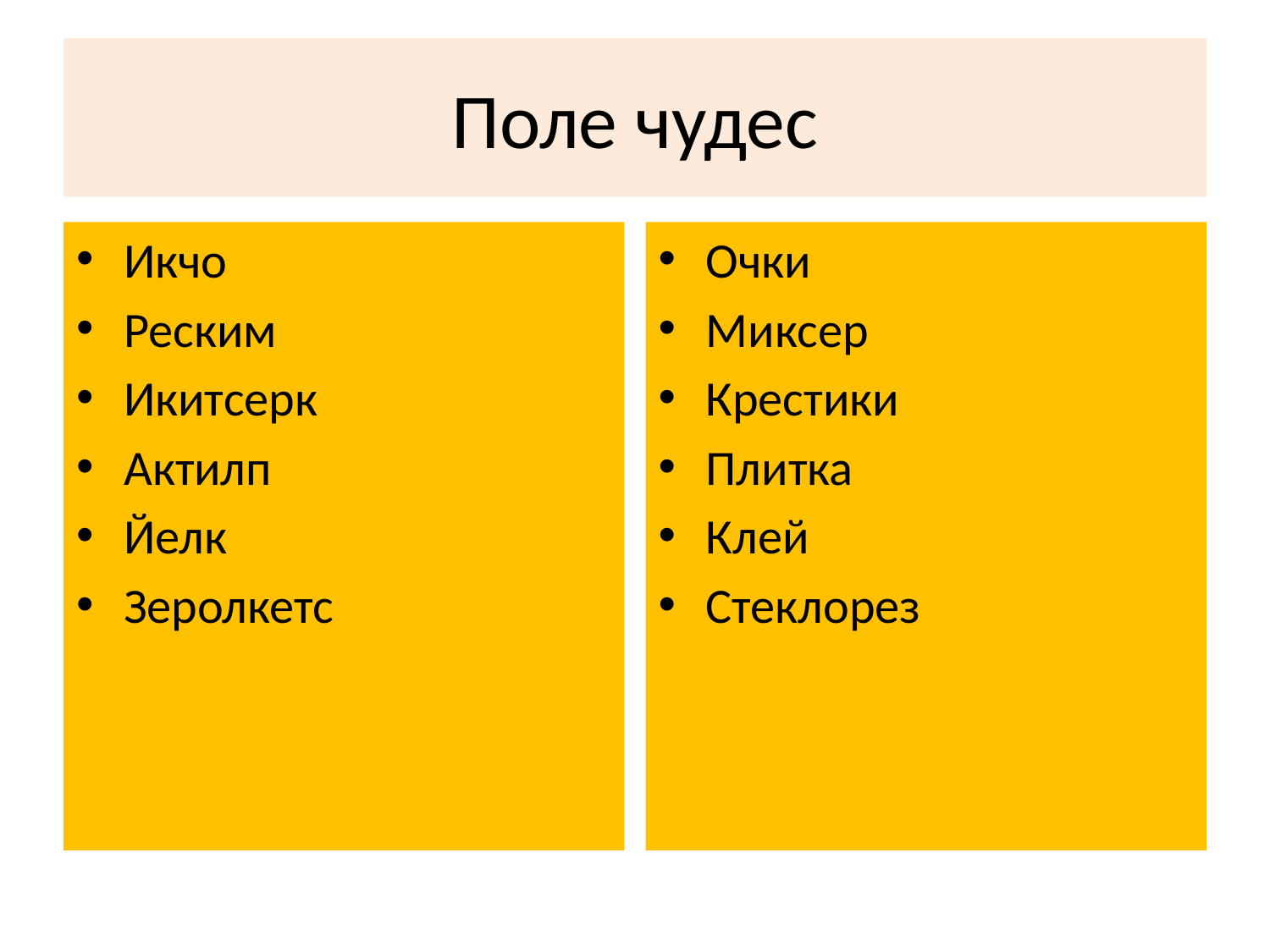

# Поле чудес
Икчо
Реским
Икитсерк
Актилп
Йелк
Зеролкетс

Очки
Миксер
Крестики
Плитка
Клей
Стеклорез